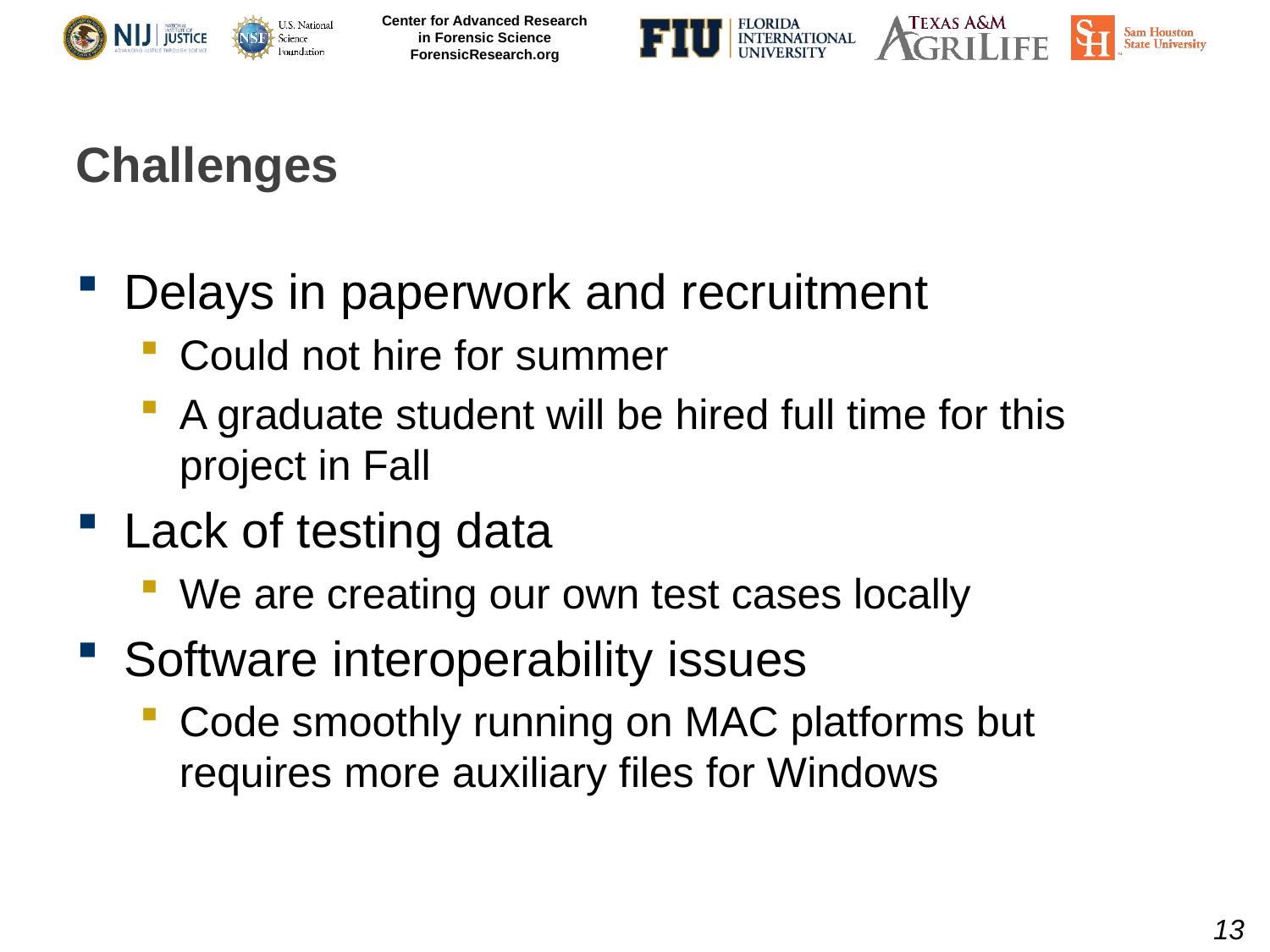

# Challenges
Delays in paperwork and recruitment
Could not hire for summer
A graduate student will be hired full time for this project in Fall
Lack of testing data
We are creating our own test cases locally
Software interoperability issues
Code smoothly running on MAC platforms but requires more auxiliary files for Windows